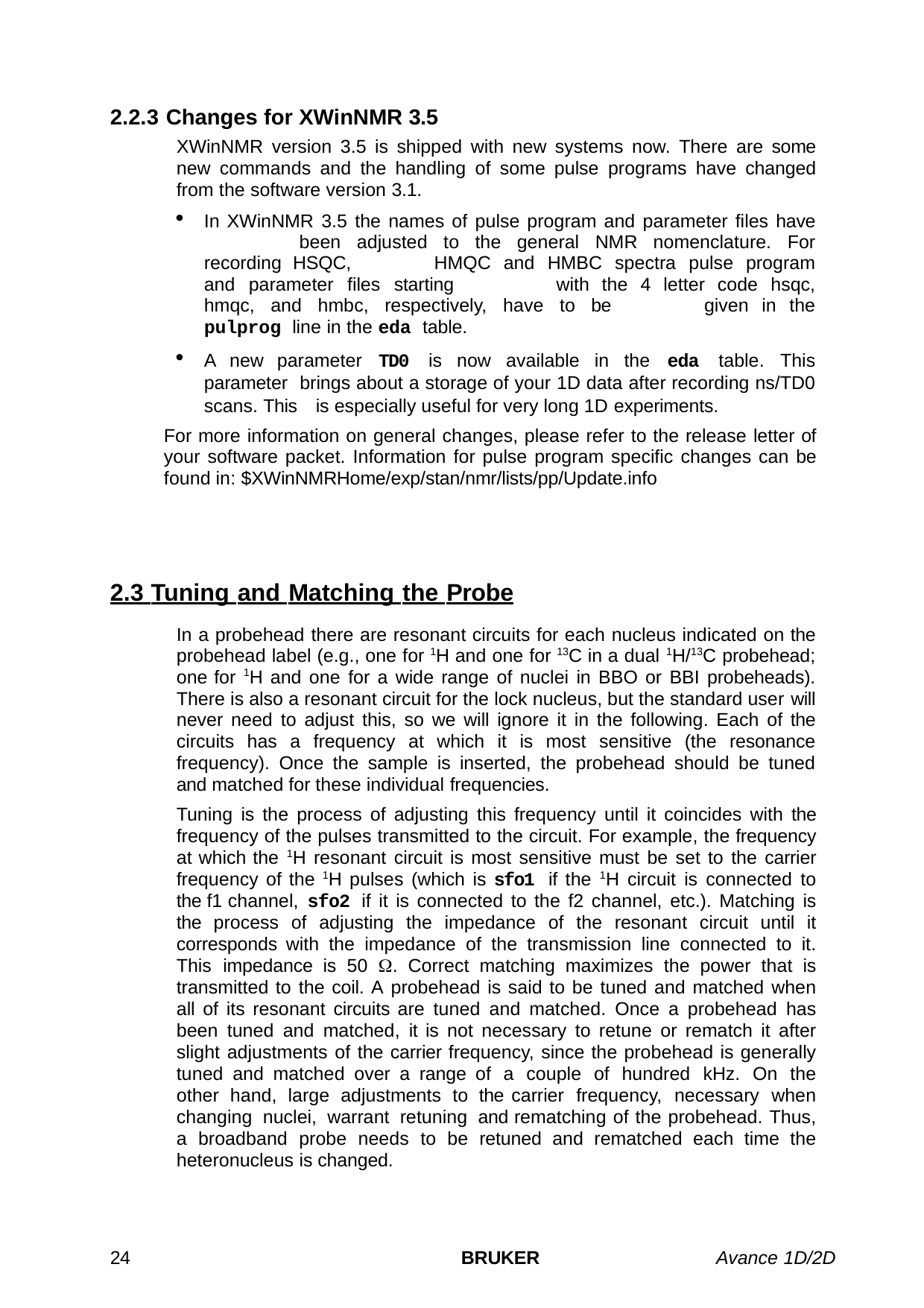

2.2.3 Changes for XWinNMR 3.5
XWinNMR version 3.5 is shipped with new systems now. There are some new commands and the handling of some pulse programs have changed from the software version 3.1.
In XWinNMR 3.5 the names of pulse program and parameter files have 	been adjusted to the general NMR nomenclature. For recording HSQC, 	HMQC and HMBC spectra pulse program and parameter files starting 	with the 4 letter code hsqc, hmqc, and hmbc, respectively, have to be 	given in the pulprog line in the eda table.
A new parameter TD0 is now available in the eda table. This parameter 	brings about a storage of your 1D data after recording ns/TD0 scans. This 	is especially useful for very long 1D experiments.
For more information on general changes, please refer to the release letter of your software packet. Information for pulse program specific changes can be found in: $XWinNMRHome/exp/stan/nmr/lists/pp/Update.info
2.3 Tuning and Matching the Probe
In a probehead there are resonant circuits for each nucleus indicated on the probehead label (e.g., one for 1H and one for 13C in a dual 1H/13C probehead; one for 1H and one for a wide range of nuclei in BBO or BBI probeheads). There is also a resonant circuit for the lock nucleus, but the standard user will never need to adjust this, so we will ignore it in the following. Each of the circuits has a frequency at which it is most sensitive (the resonance frequency). Once the sample is inserted, the probehead should be tuned and matched for these individual frequencies.
Tuning is the process of adjusting this frequency until it coincides with the frequency of the pulses transmitted to the circuit. For example, the frequency at which the 1H resonant circuit is most sensitive must be set to the carrier frequency of the 1H pulses (which is sfo1 if the 1H circuit is connected to the f1 channel, sfo2 if it is connected to the f2 channel, etc.). Matching is the process of adjusting the impedance of the resonant circuit until it corresponds with the impedance of the transmission line connected to it. This impedance is 50 Ω. Correct matching maximizes the power that is transmitted to the coil. A probehead is said to be tuned and matched when all of its resonant circuits are tuned and matched. Once a probehead has been tuned and matched, it is not necessary to retune or rematch it after slight adjustments of the carrier frequency, since the probehead is generally tuned and matched over a range of a couple of hundred kHz. On the other hand, large adjustments to the carrier frequency, necessary when changing nuclei, warrant retuning and rematching of the probehead. Thus, a broadband probe needs to be retuned and rematched each time the heteronucleus is changed.
24
BRUKER
Avance 1D/2D